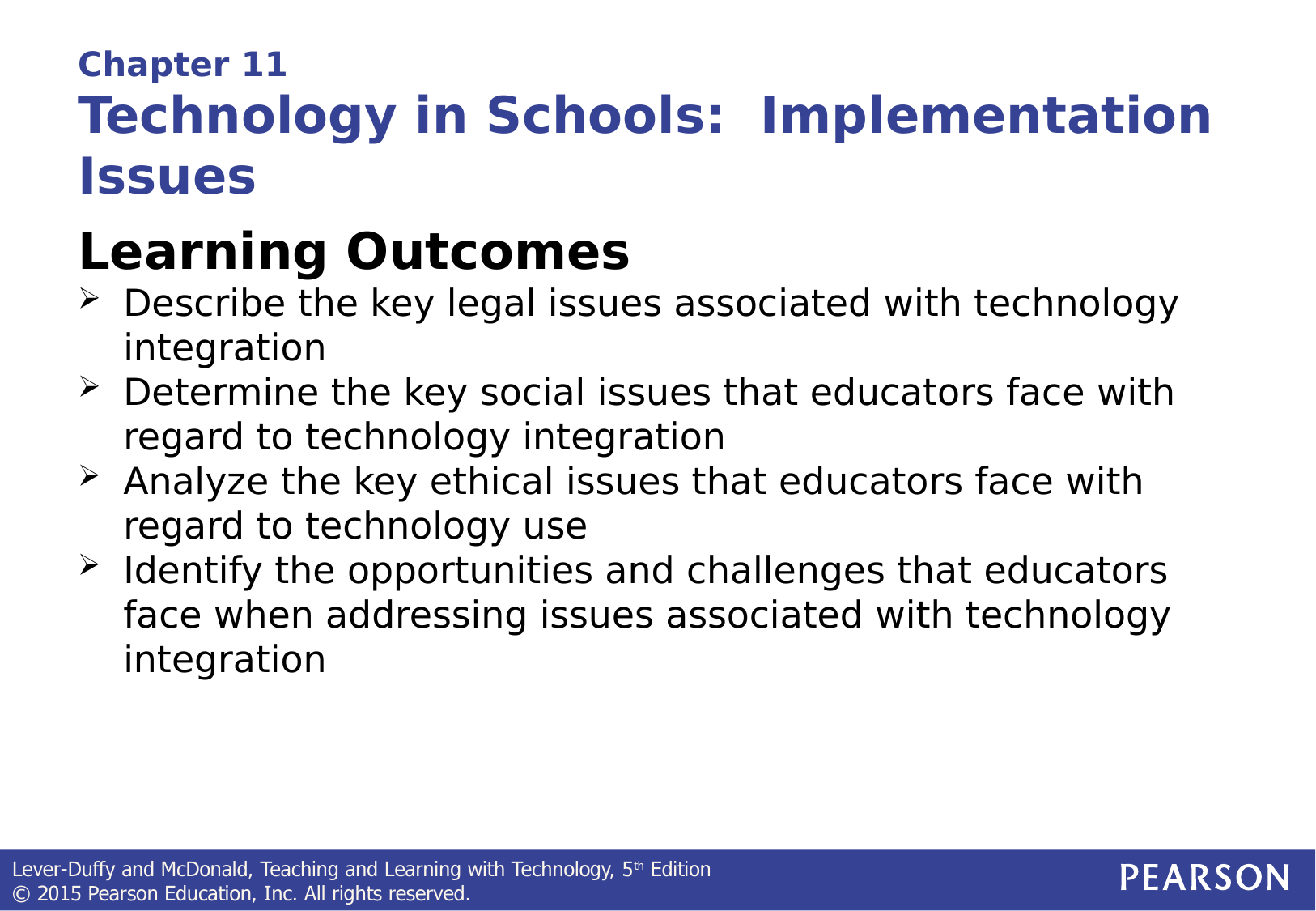

# Chapter 11 Technology in Schools:  Implementation Issues
Learning Outcomes
Describe the key legal issues associated with technology integration
Determine the key social issues that educators face with regard to technology integration
Analyze the key ethical issues that educators face with regard to technology use
Identify the opportunities and challenges that educators face when addressing issues associated with technology integration